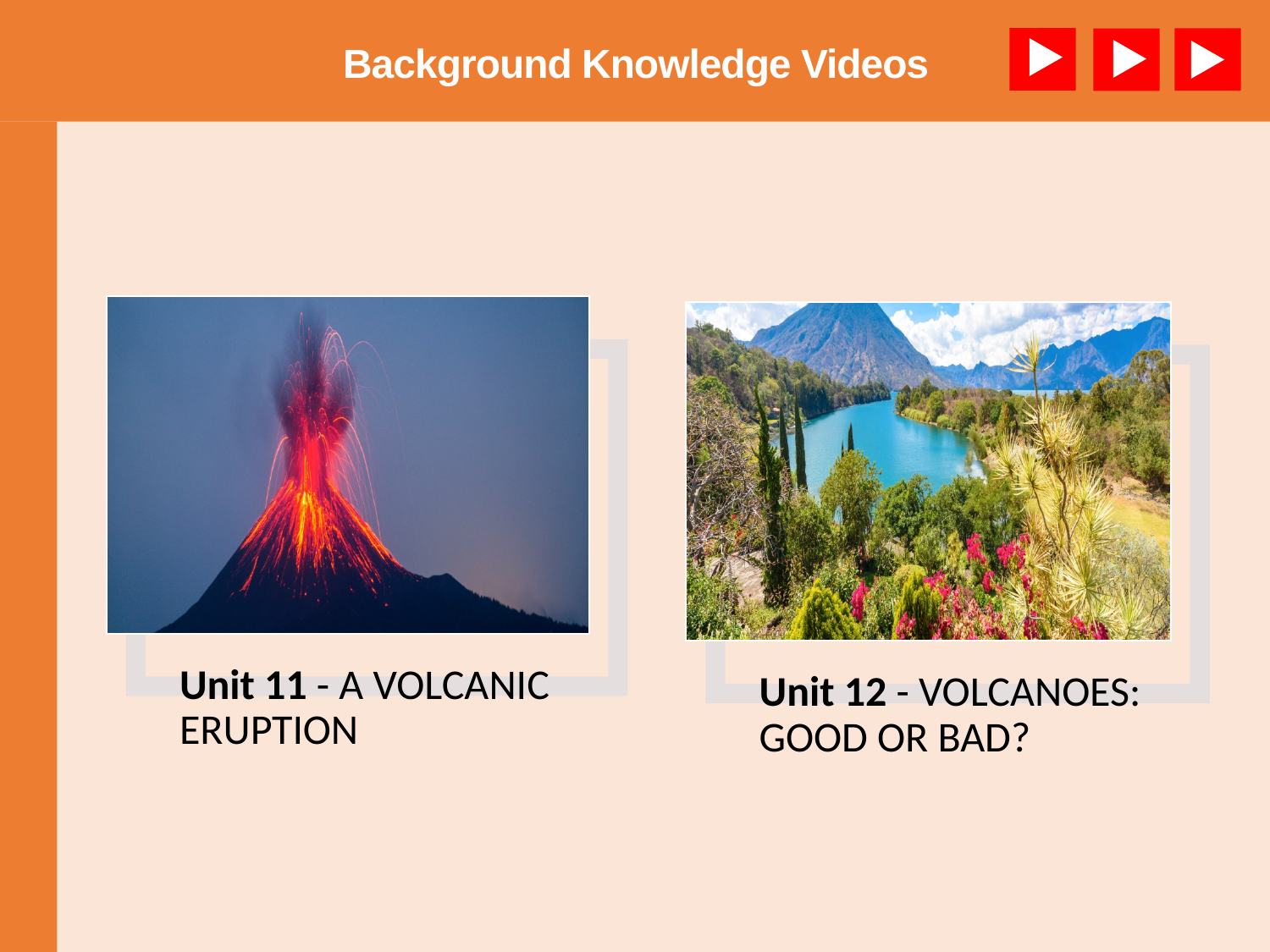

Background Knowledge Videos

Unit 11 - A VOLCANIC ERUPTION

Unit 12 - VOLCANOES: GOOD OR BAD?